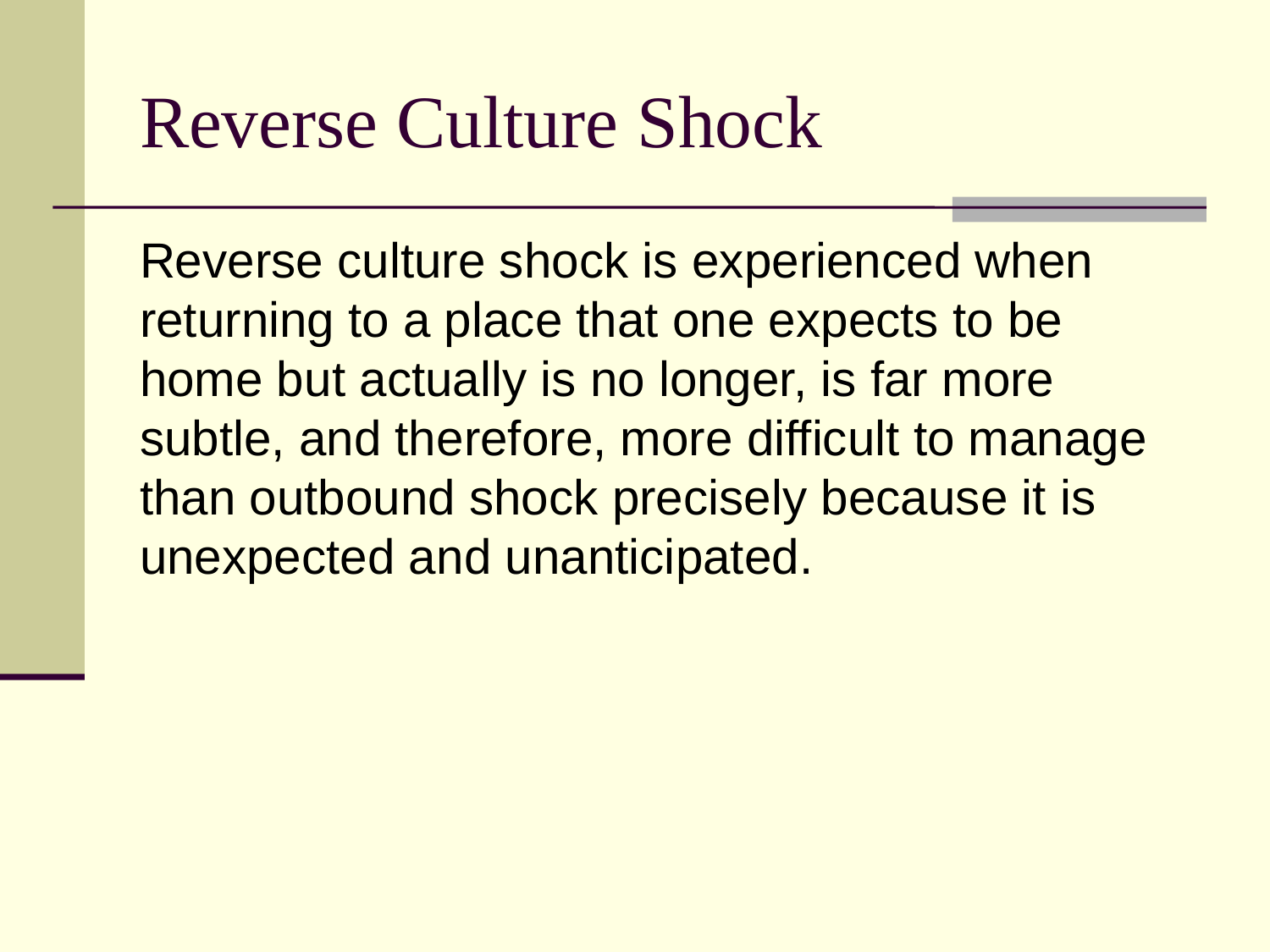

# Reverse Culture Shock
Reverse culture shock is experienced when returning to a place that one expects to be home but actually is no longer, is far more subtle, and therefore, more difficult to manage than outbound shock precisely because it is unexpected and unanticipated.